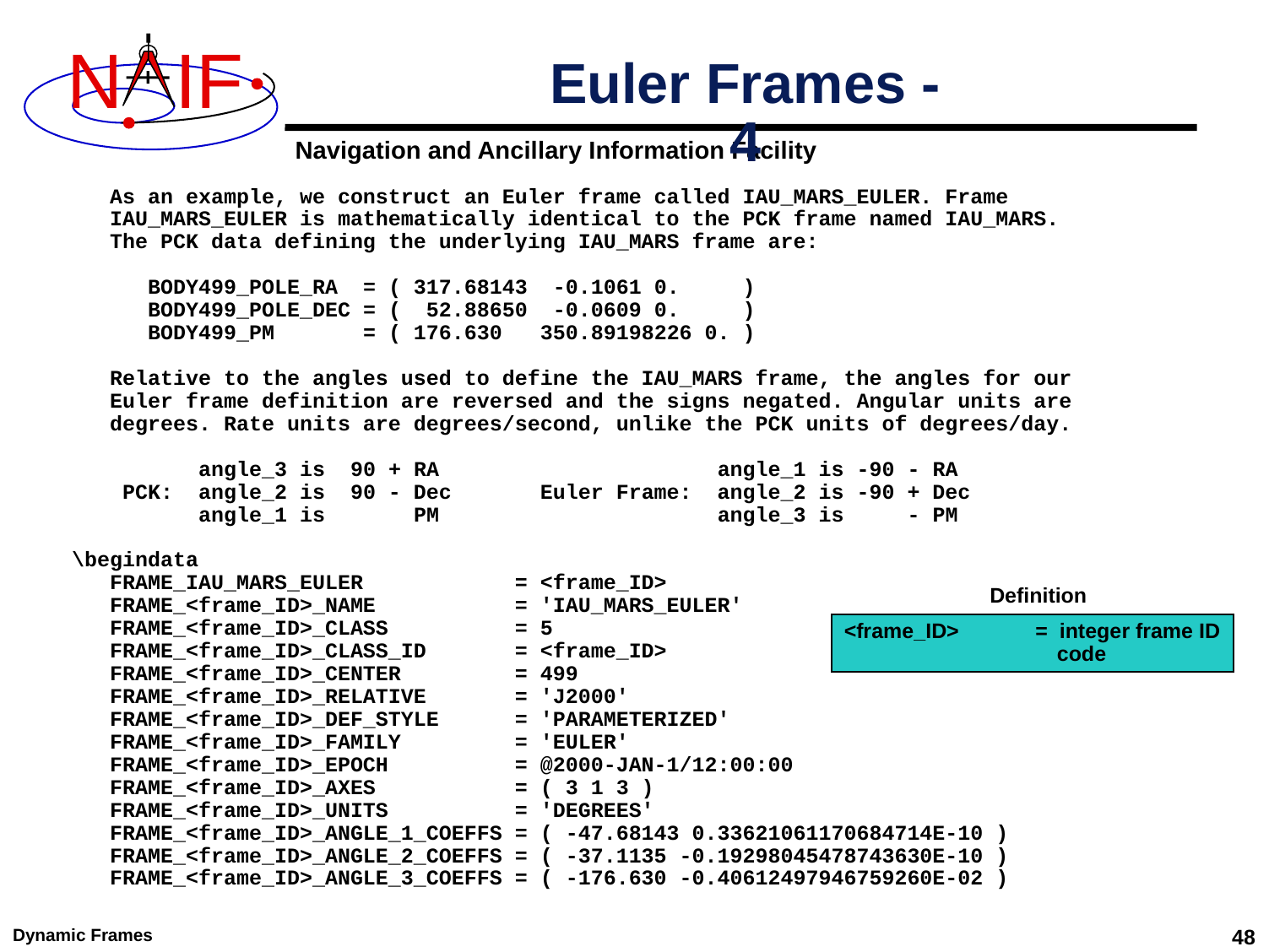

# Euler Frames - 4
   As an example, we construct an Euler frame called IAU_MARS_EULER. Frame
   IAU_MARS_EULER is mathematically identical to the PCK frame named IAU_MARS.
   The PCK data defining the underlying IAU_MARS frame are:

      BODY499_POLE_RA  = ( 317.68143  -0.1061 0.     )
      BODY499_POLE_DEC = (  52.88650  -0.0609 0.     )
      BODY499_PM       = ( 176.630   350.89198226 0. )

   Relative to the angles used to define the IAU_MARS frame, the angles for our
   Euler frame definition are reversed and the signs negated. Angular units are
   degrees. Rate units are degrees/second, unlike the PCK units of degrees/day.

          angle_3 is  90 + RA                      angle_1 is -90 - RA
    PCK:  angle_2 is  90 - Dec       Euler Frame:  angle_2 is -90 + Dec
          angle_1 is       PM                      angle_3 is     - PM

\begindata
   FRAME_IAU_MARS_EULER            = <frame_ID>
   FRAME_<frame_ID>_NAME           = 'IAU_MARS_EULER'
   FRAME_<frame_ID>_CLASS          = 5
   FRAME_<frame_ID>_CLASS_ID       = <frame_ID>
   FRAME_<frame_ID>_CENTER         = 499
   FRAME_<frame_ID>_RELATIVE       = 'J2000'
   FRAME_<frame_ID>_DEF_STYLE      = 'PARAMETERIZED'
   FRAME_<frame_ID>_FAMILY         = 'EULER'
   FRAME_<frame_ID>_EPOCH          = @2000-JAN-1/12:00:00
   FRAME_<frame_ID>_AXES           = ( 3 1 3 )
   FRAME_<frame_ID>_UNITS          = 'DEGREES'
   FRAME_<frame_ID>_ANGLE_1_COEFFS = ( -47.68143 0.33621061170684714E-10 )
   FRAME_<frame_ID>_ANGLE_2_COEFFS = ( -37.1135 -0.19298045478743630E-10 )
   FRAME_<frame_ID>_ANGLE_3_COEFFS = ( -176.630 -0.40612497946759260E-02 )

Definition
<frame_ID>             =  integer frame ID
                                    code
Dynamic Frames
48